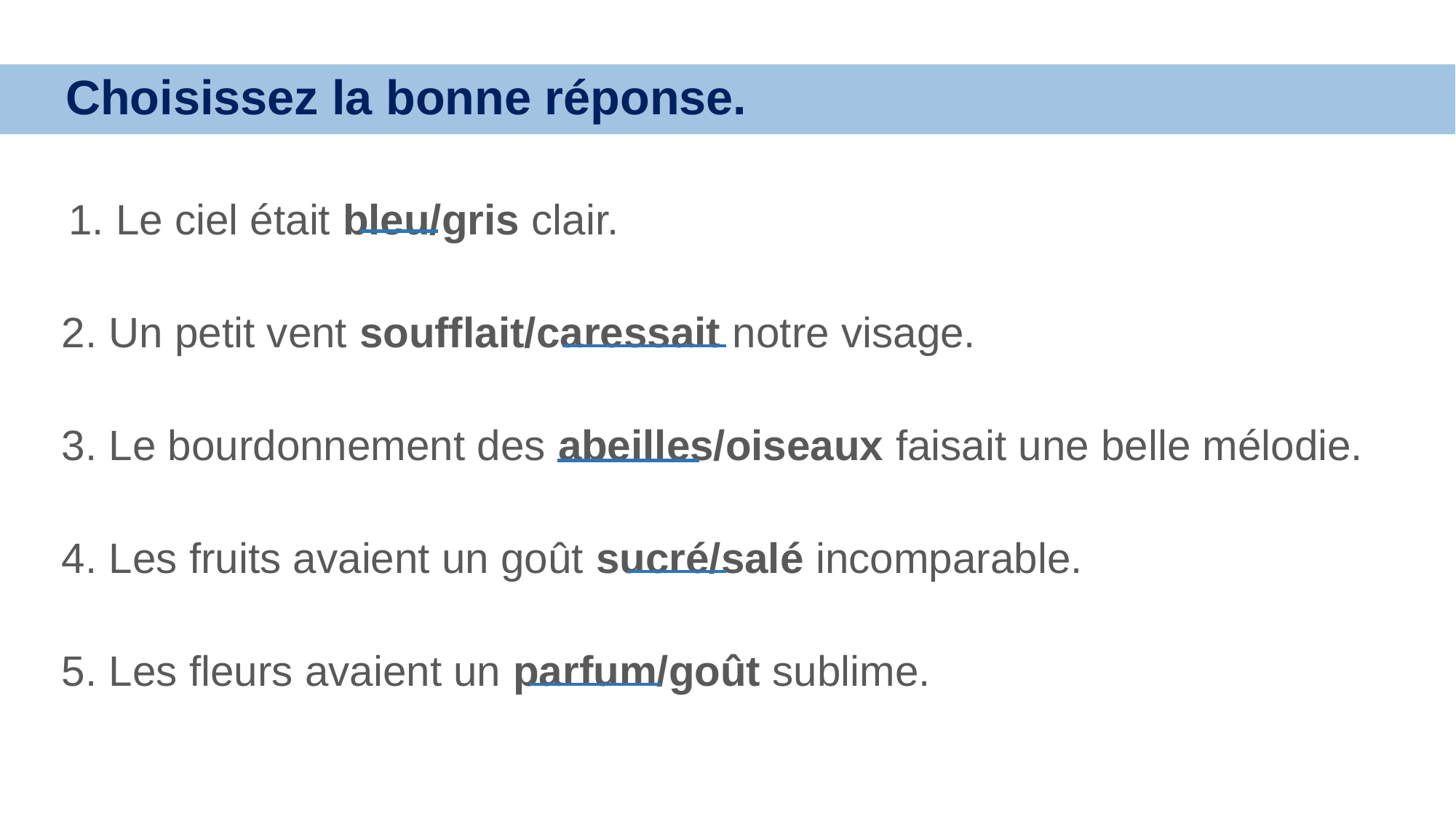

Choisissez la bonne réponse.
1. Le ciel était bleu/gris clair.
2. Un petit vent soufflait/caressait notre visage.
3. Le bourdonnement des abeilles/oiseaux faisait une belle mélodie.
4. Les fruits avaient un goût sucré/salé incomparable.
5. Les fleurs avaient un parfum/goût sublime.